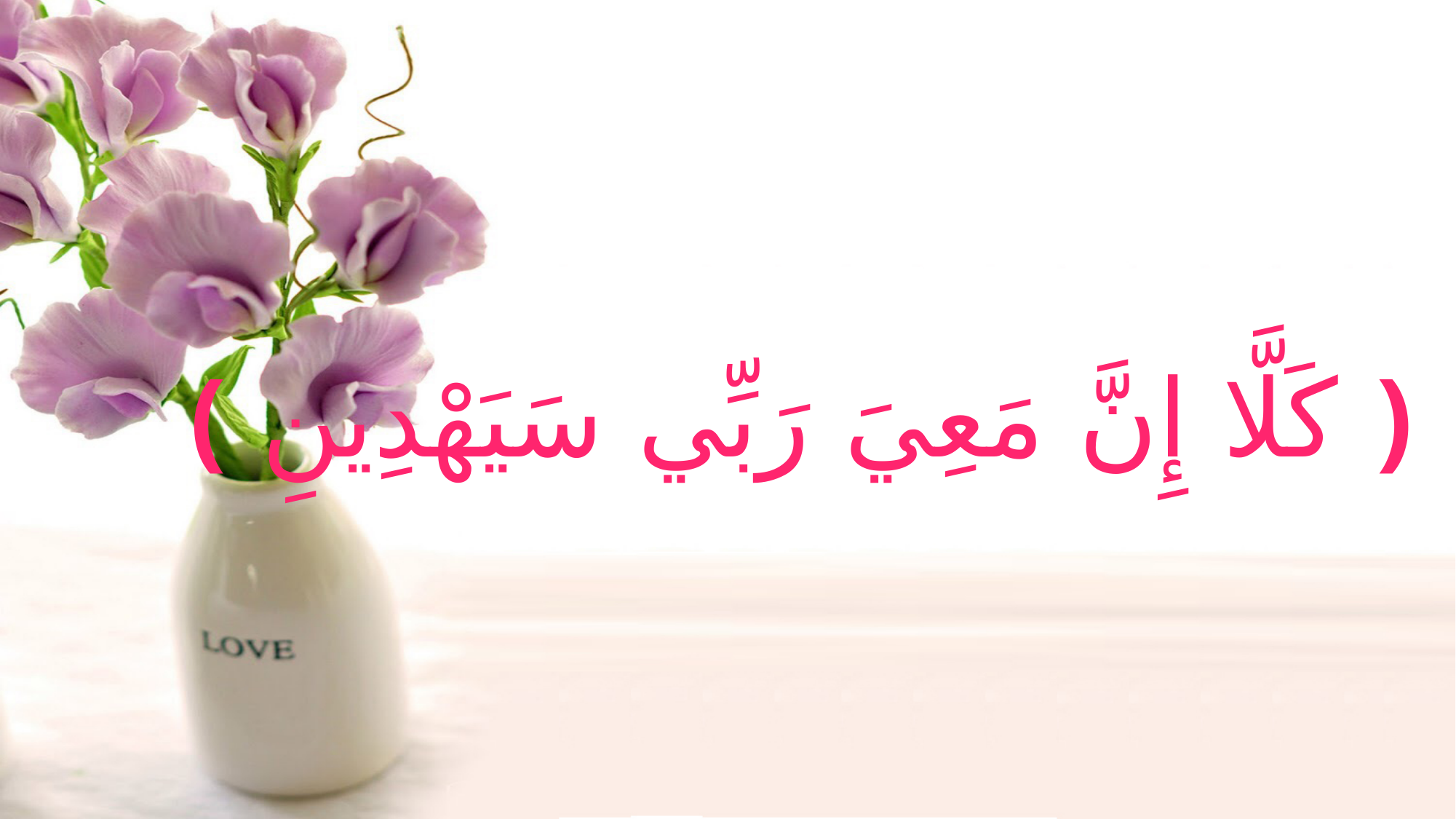

# ﴿ كَلَّا إِنَّ مَعِيَ رَبِّي سَيَهْدِينِ ﴾